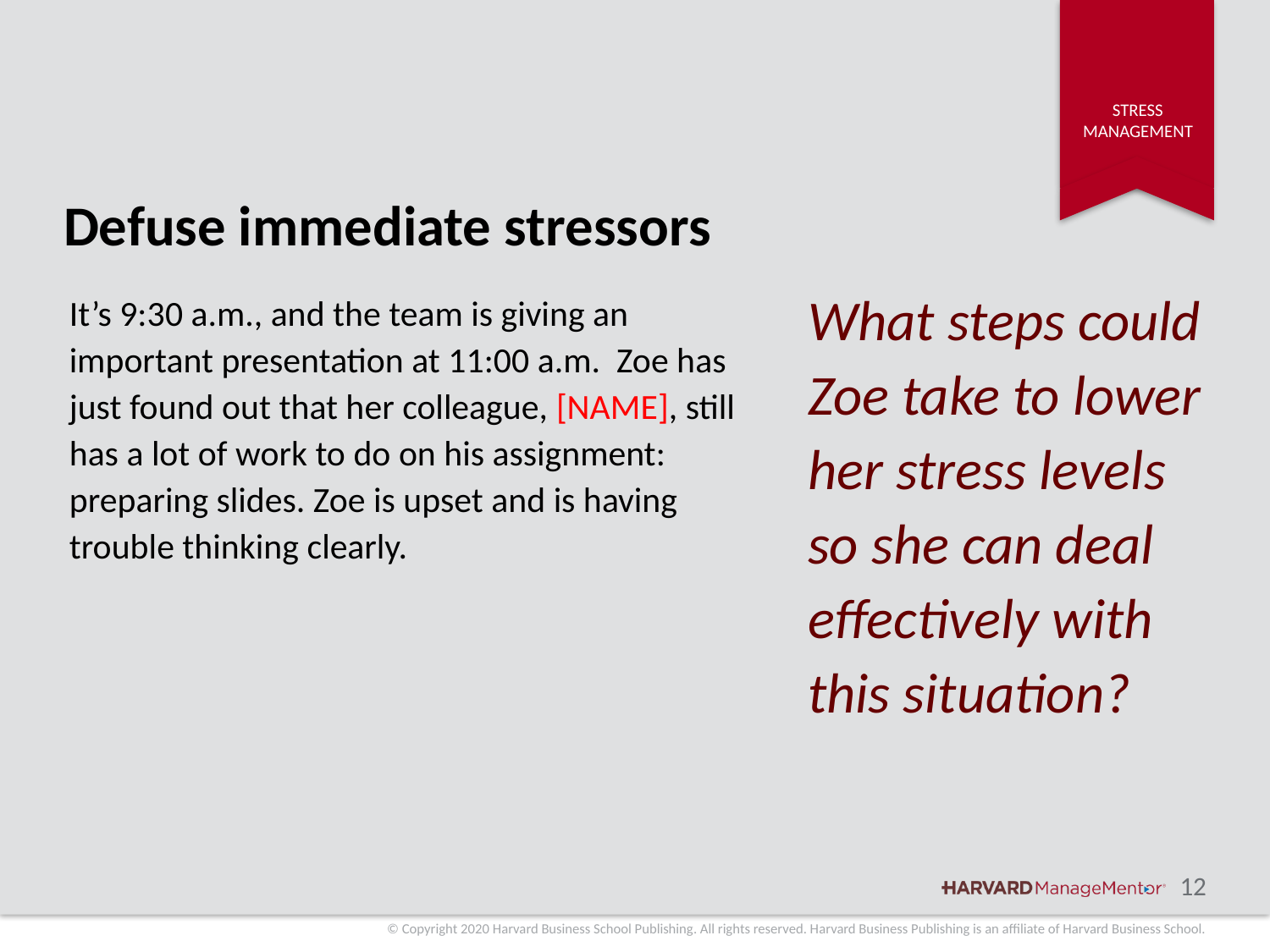

# Defuse immediate stressors
What steps could Zoe take to lower her stress levels so she can deal effectively with this situation?

It’s 9:30 a.m., and the team is giving an important presentation at 11:00 a.m.  Zoe has just found out that her colleague, [NAME], still has a lot of work to do on his assignment: preparing slides. Zoe is upset and is having trouble thinking clearly.